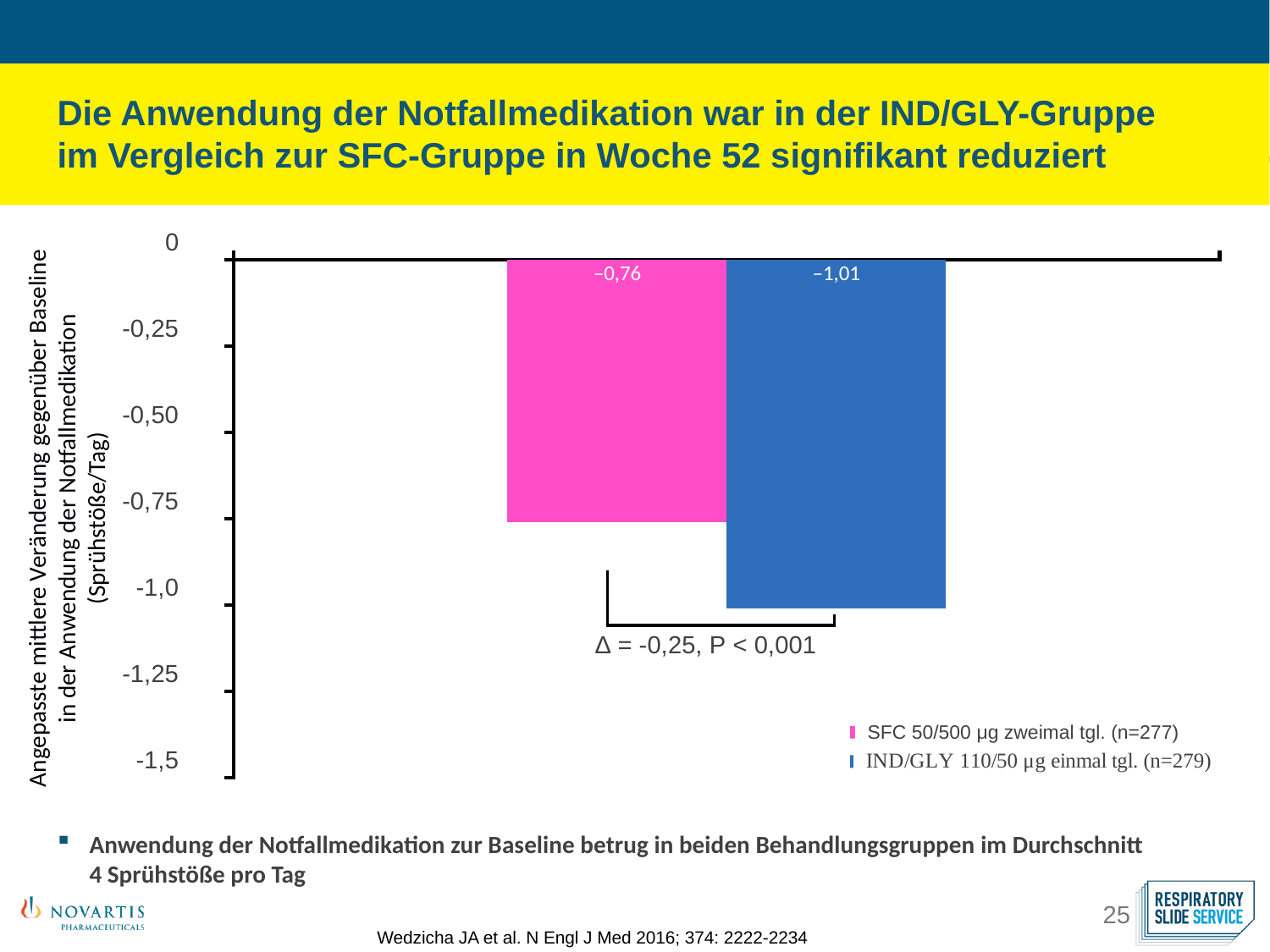

Die Anwendung der Notfallmedikation war in der IND/GLY-Gruppe im Vergleich zur SFC-Gruppe in Woche 52 signifikant reduziert
0

### Chart

| Category | SFC 50/500 μg b.i.d. (N=1624) | IND/GLY 110/50 μg q.d. (N=1609) |
|---|---|---|
| Change from baseline | -0.7600000000000005 | -1.01 |
-0,25
-0,50
Angepasste mittlere Veränderung gegenüber Baseline in der Anwendung der Notfallmedikation (Sprühstöße/Tag)
-0,75
-1,0
∆ = -0,25, P < 0,001
-1,25
SFC 50/500 μg zweimal tgl. (n=277)
-1,5
Anwendung der Notfallmedikation zur Baseline betrug in beiden Behandlungsgruppen im Durchschnitt 4 Sprühstöße pro Tag
Wedzicha JA et al. N Engl J Med 2016; 374: 2222-2234